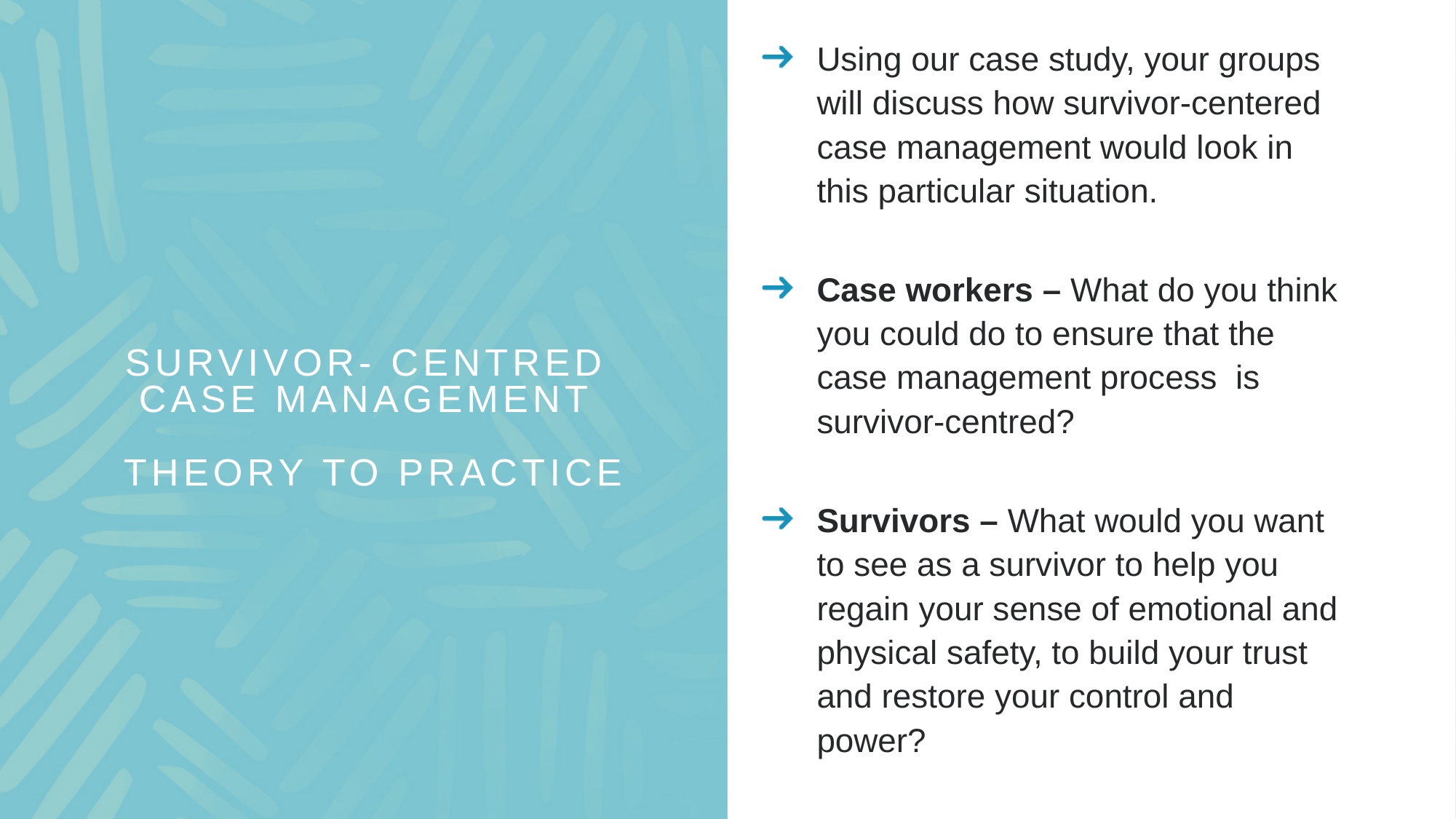

Using our case study, your groups will discuss how survivor-centered case management would look in this particular situation.
Case workers – What do you think you could do to ensure that the case management process  is survivor-centred?
Survivors – What would you want to see as a survivor to help you regain your sense of emotional and physical safety, to build your trust and restore your control and power?

# Survivor- centred case management theory to practice